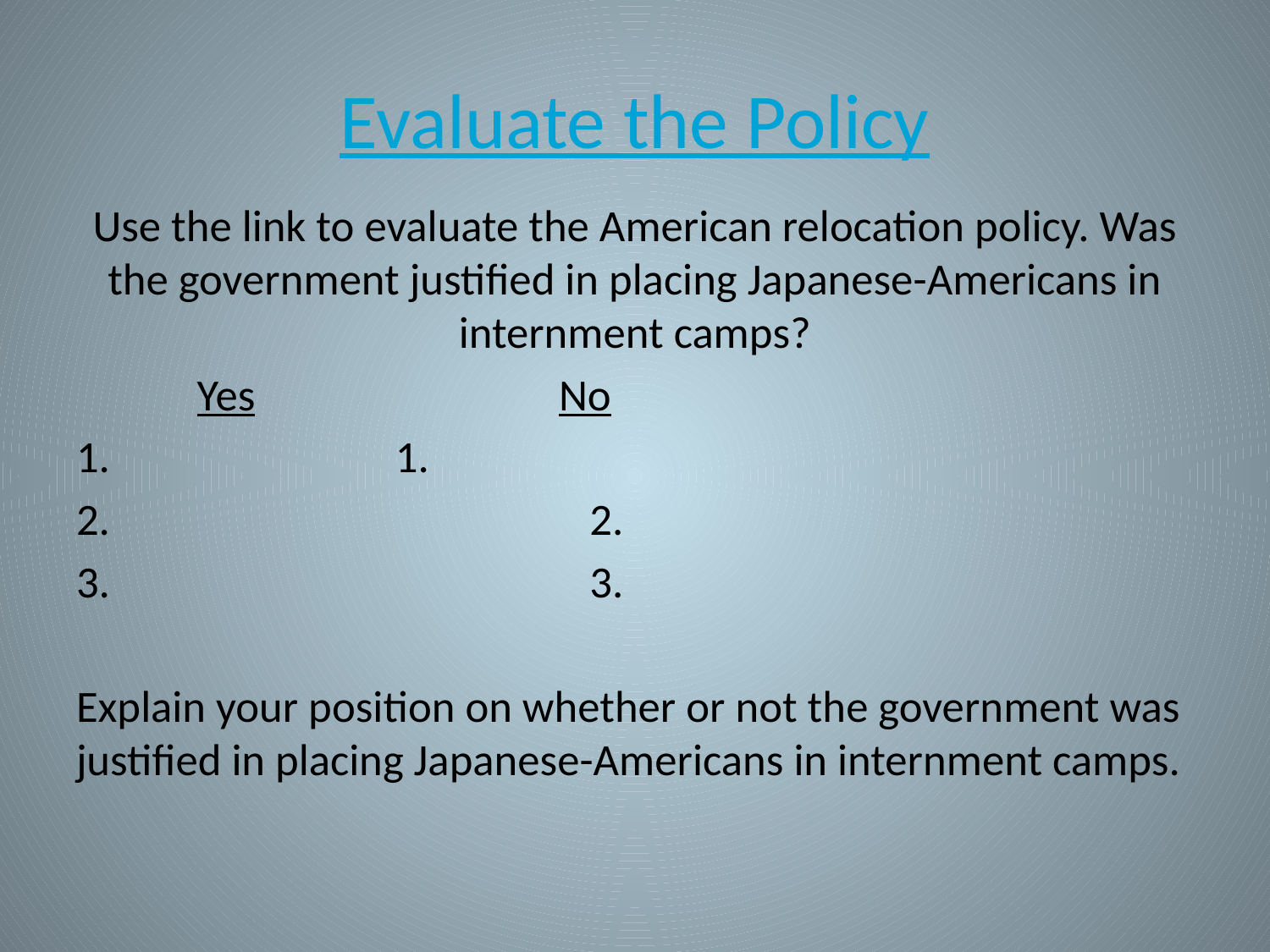

# Evaluate the Policy
Use the link to evaluate the American relocation policy. Was the government justified in placing Japanese-Americans in internment camps?
	  Yes		          		        No
 			               1.
                                            2.
                                            3.

Explain your position on whether or not the government was justified in placing Japanese-Americans in internment camps.